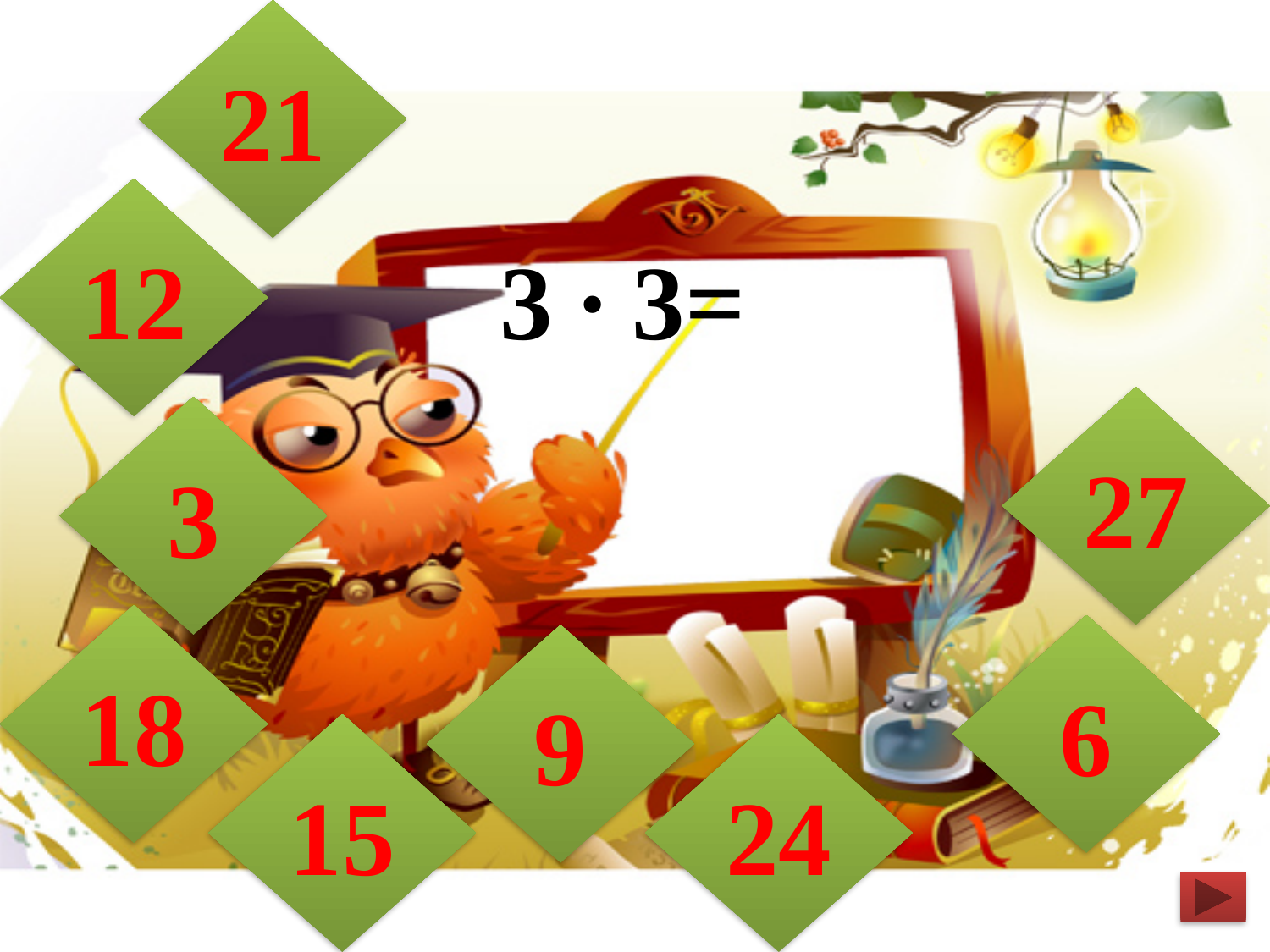

21
12
3 ∙ 3=
27
3
18
6
9
15
24